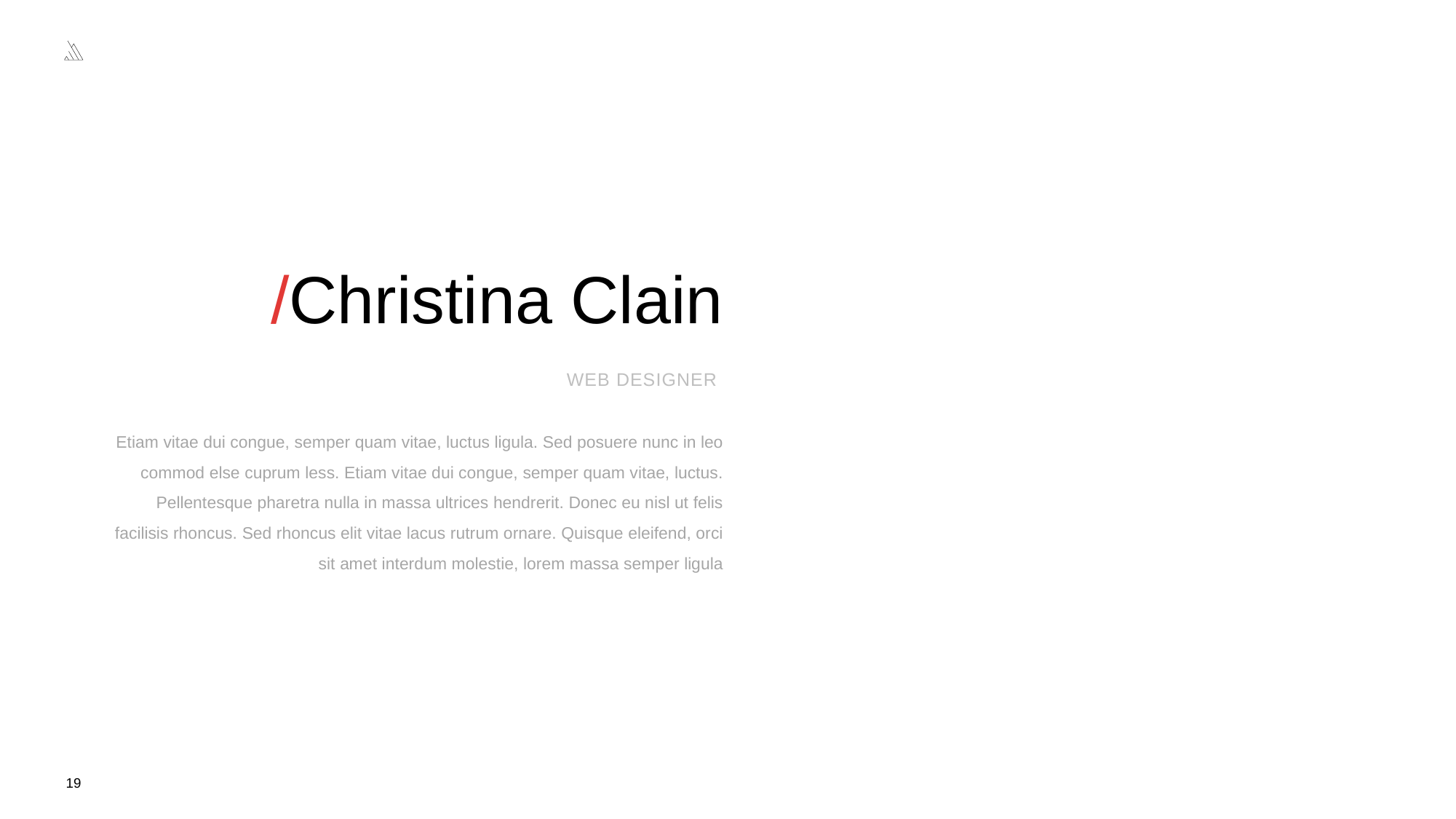

/Christina Clain

WEB DESIGNER
Etiam vitae dui congue, semper quam vitae, luctus ligula. Sed posuere nunc in leo commod else cuprum less. Etiam vitae dui congue, semper quam vitae, luctus. Pellentesque pharetra nulla in massa ultrices hendrerit. Donec eu nisl ut felis facilisis rhoncus. Sed rhoncus elit vitae lacus rutrum ornare. Quisque eleifend, orci sit amet interdum molestie, lorem massa semper ligula